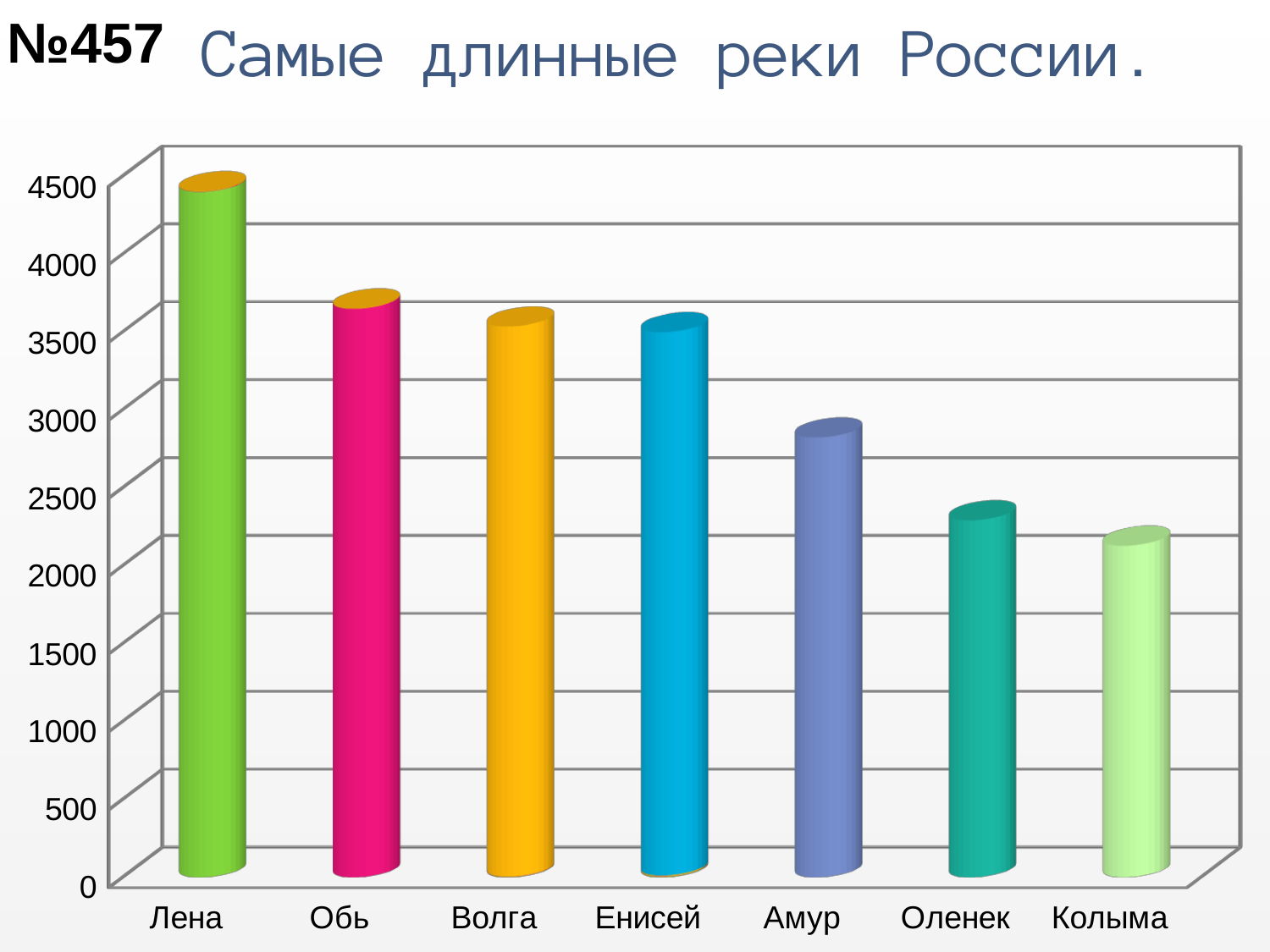

№457
# Самые длинные реки России.

[unsupported chart]